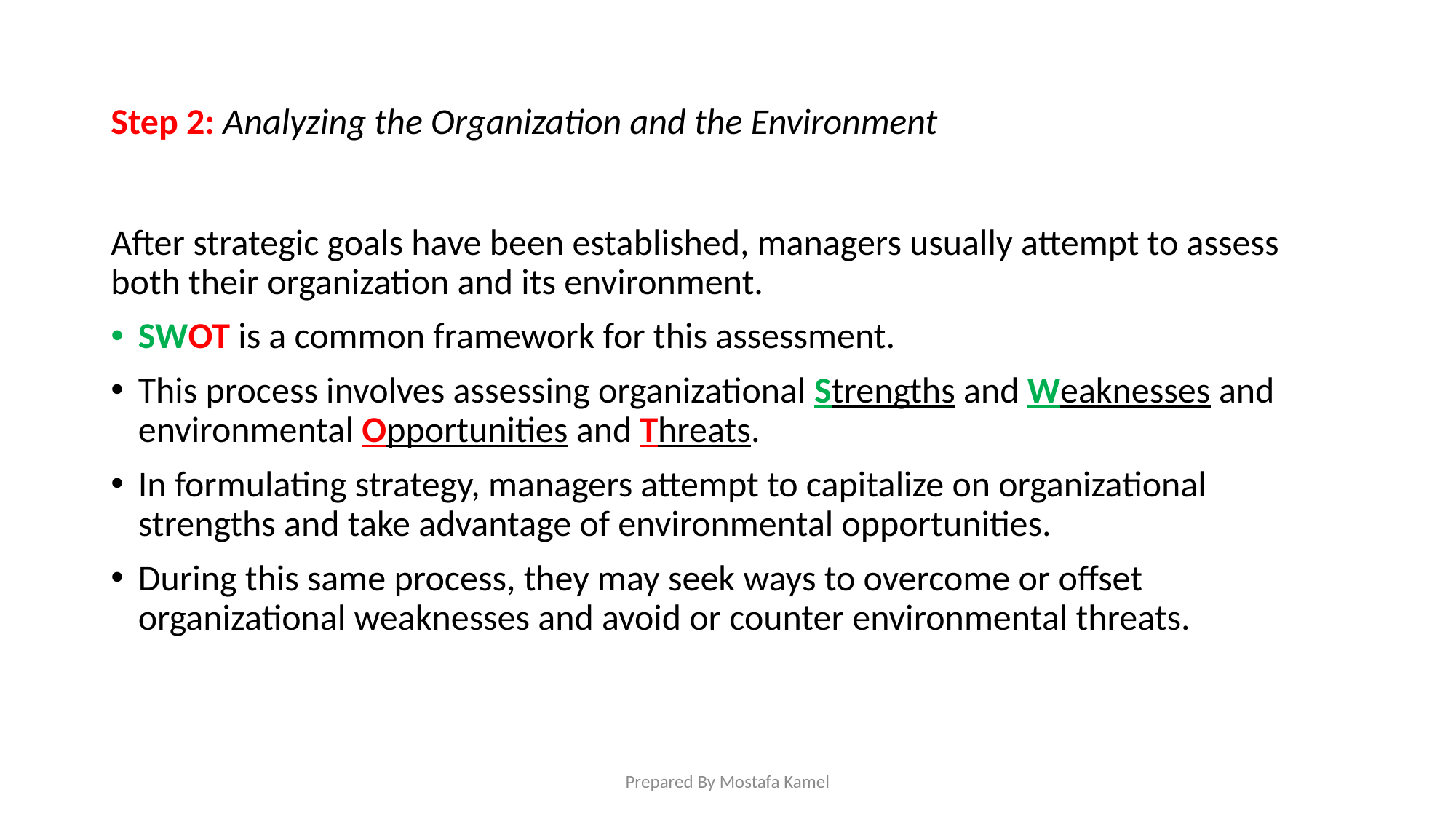

# Step 2: Analyzing the Organization and the Environment
After strategic goals have been established, managers usually attempt to assess both their organization and its environment.
SWOT is a common framework for this assessment.
This process involves assessing organizational Strengths and Weaknesses and environmental Opportunities and Threats.
In formulating strategy, managers attempt to capitalize on organizational strengths and take advantage of environmental opportunities.
During this same process, they may seek ways to overcome or offset organizational weaknesses and avoid or counter environmental threats.

Prepared By Mostafa Kamel